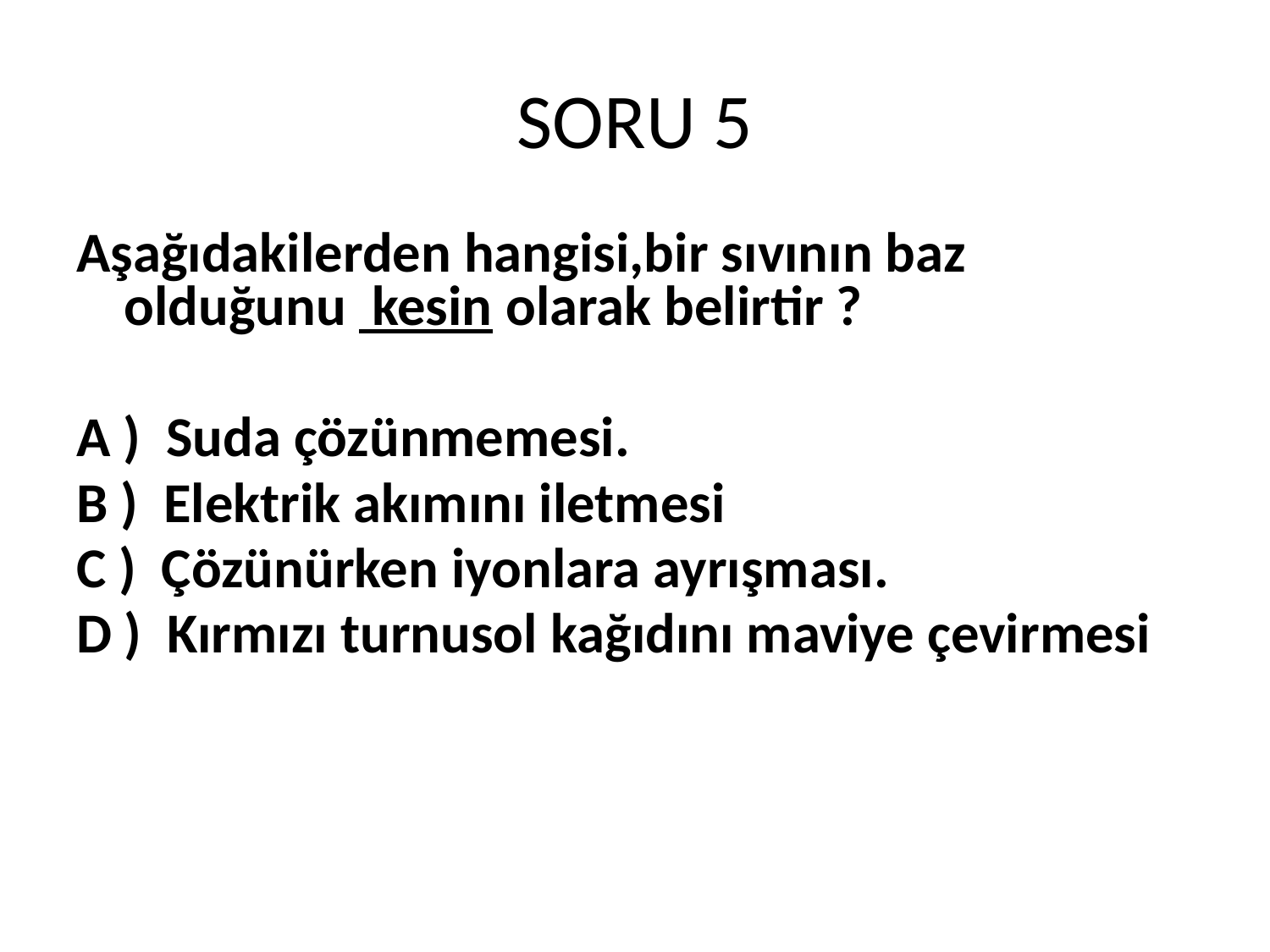

# SORU 5
Aşağıdakilerden hangisi,bir sıvının baz olduğunu  kesin olarak belirtir ?

A )  Suda çözünmemesi.
B )  Elektrik akımını iletmesi
C )  Çözünürken iyonlara ayrışması.
D )  Kırmızı turnusol kağıdını maviye çevirmesi